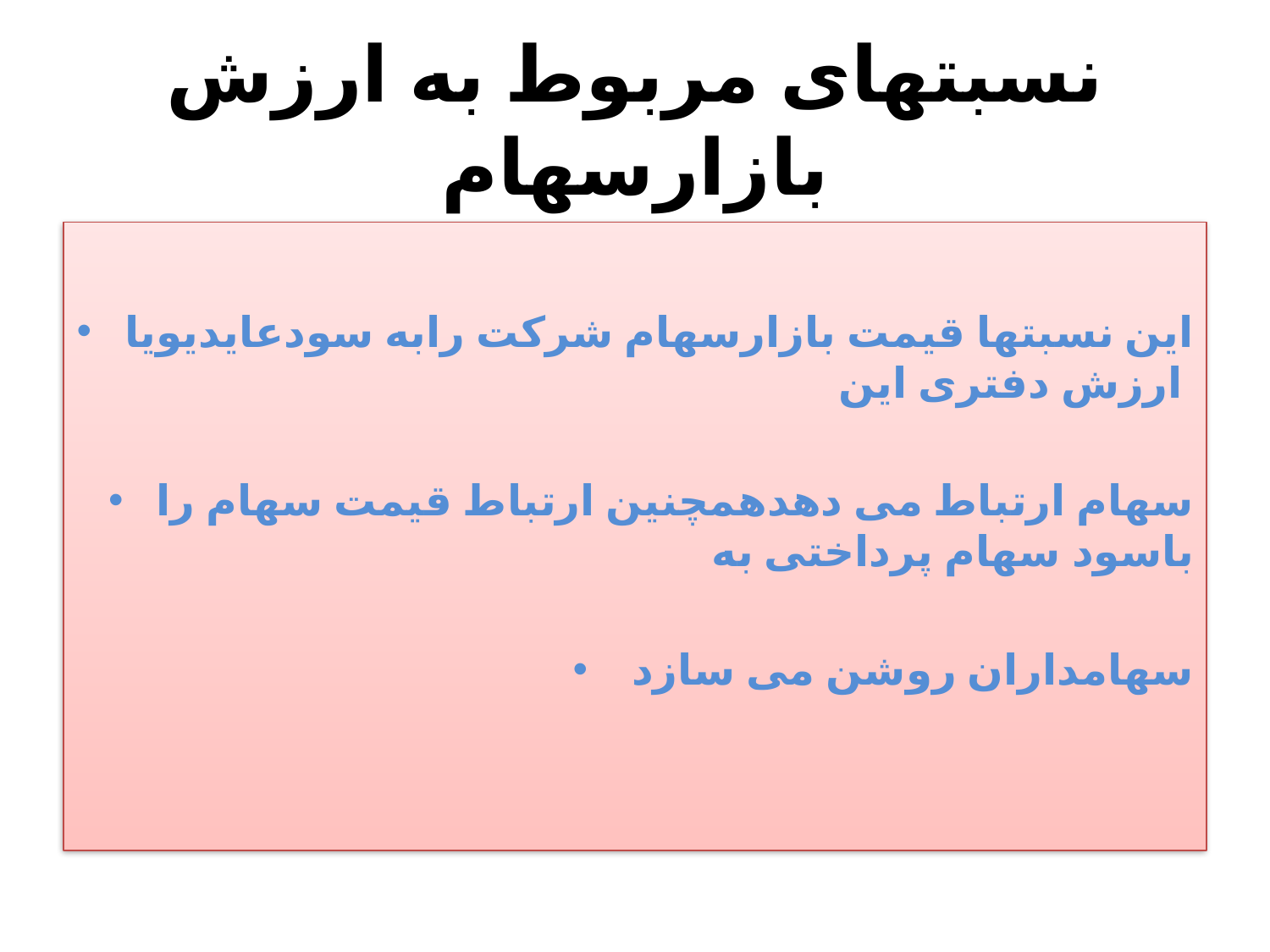

# نسبتهای مربوط به ارزش بازارسهام

این نسبتها قیمت بازارسهام شرکت رابه سودعایدیویا ارزش دفتری این

سهام ارتباط می دهدهمچنین ارتباط قیمت سهام را باسود سهام پرداختی به

 سهامداران روشن می سازد